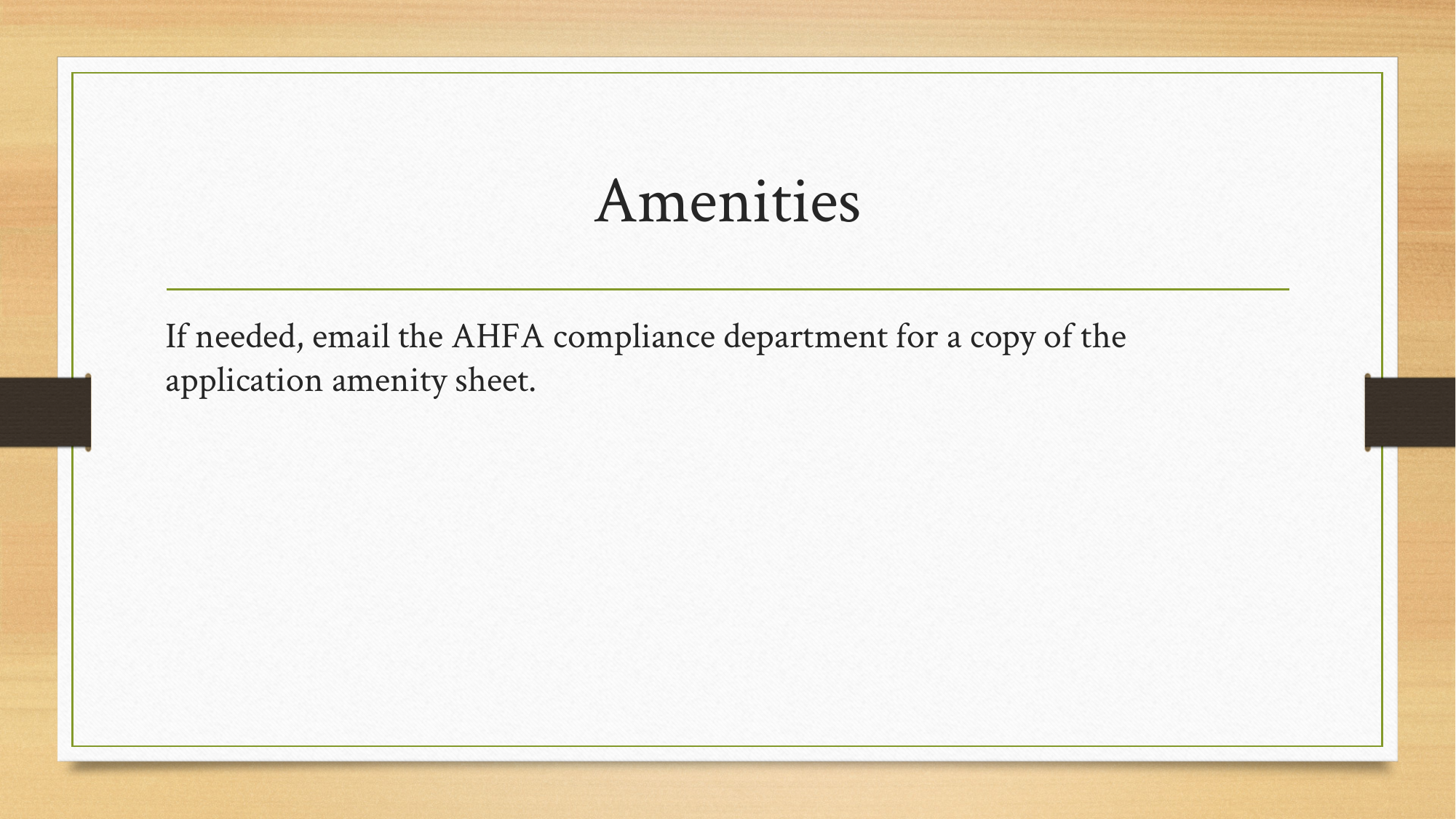

# Amenities
If needed, email the AHFA compliance department for a copy of the application amenity sheet.